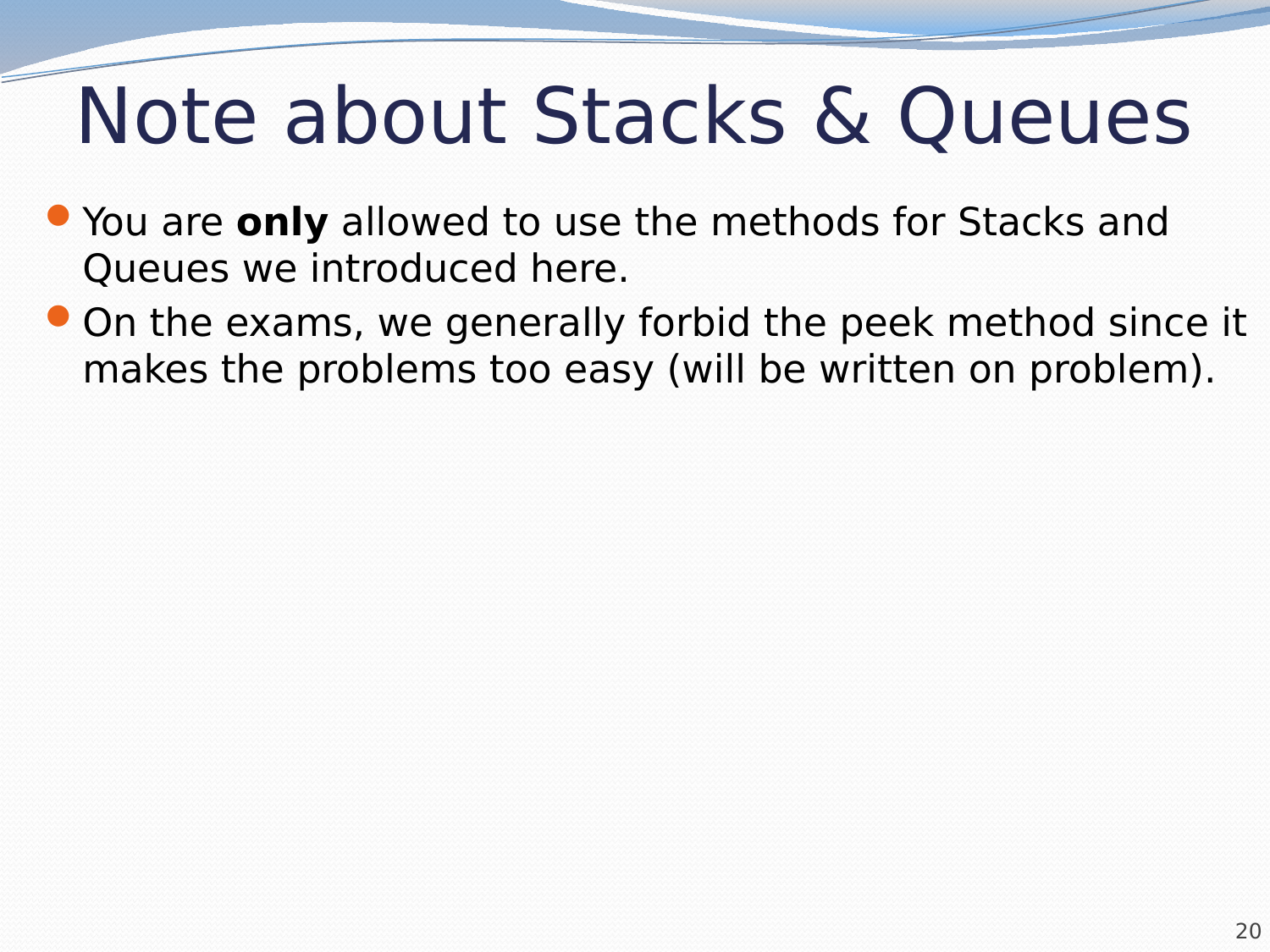

# Note about Stacks & Queues
You are only allowed to use the methods for Stacks and Queues we introduced here.
On the exams, we generally forbid the peek method since it makes the problems too easy (will be written on problem).